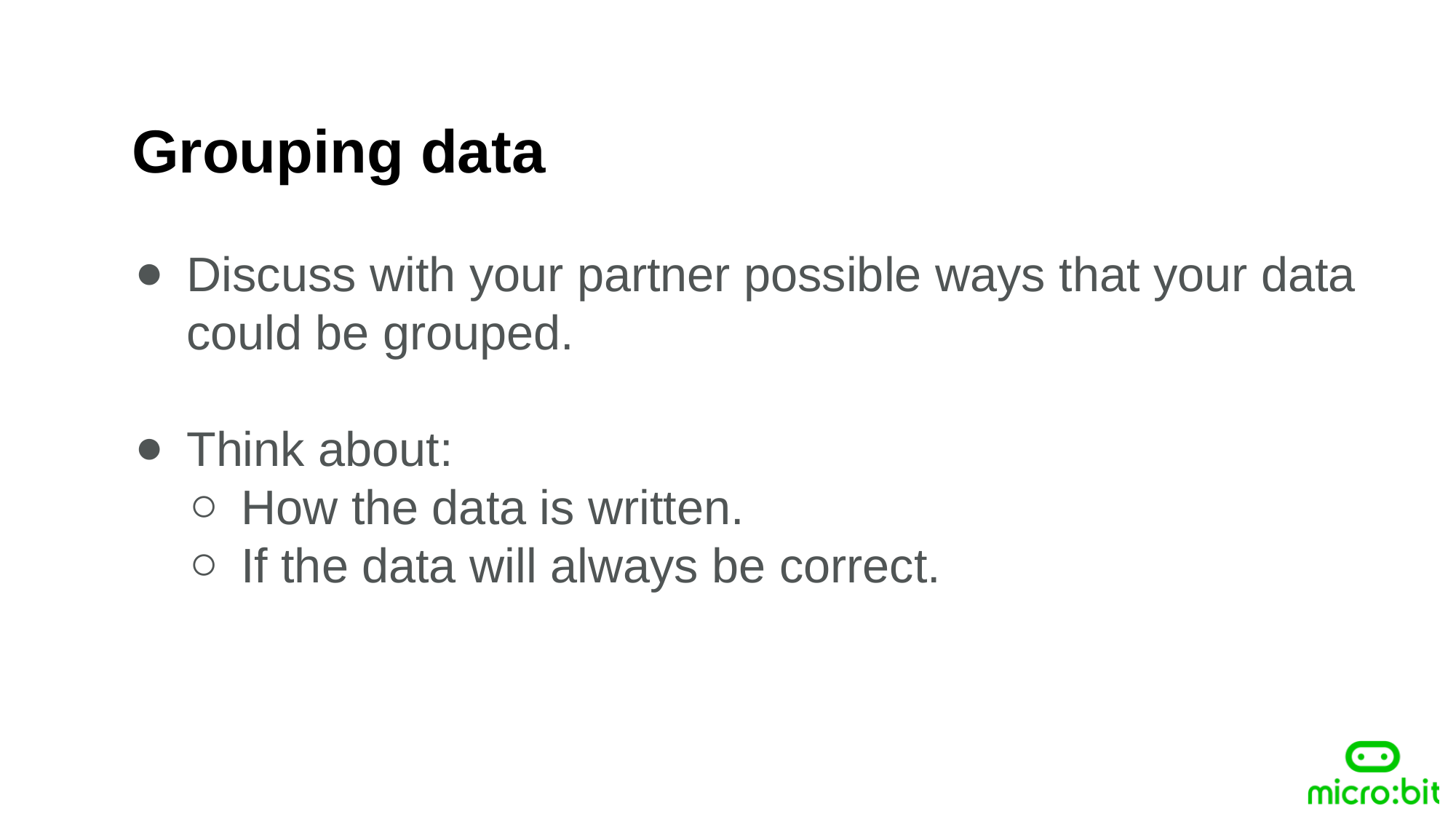

Grouping data

Discuss with your partner possible ways that your data could be grouped.

Think about:
How the data is written.
If the data will always be correct.